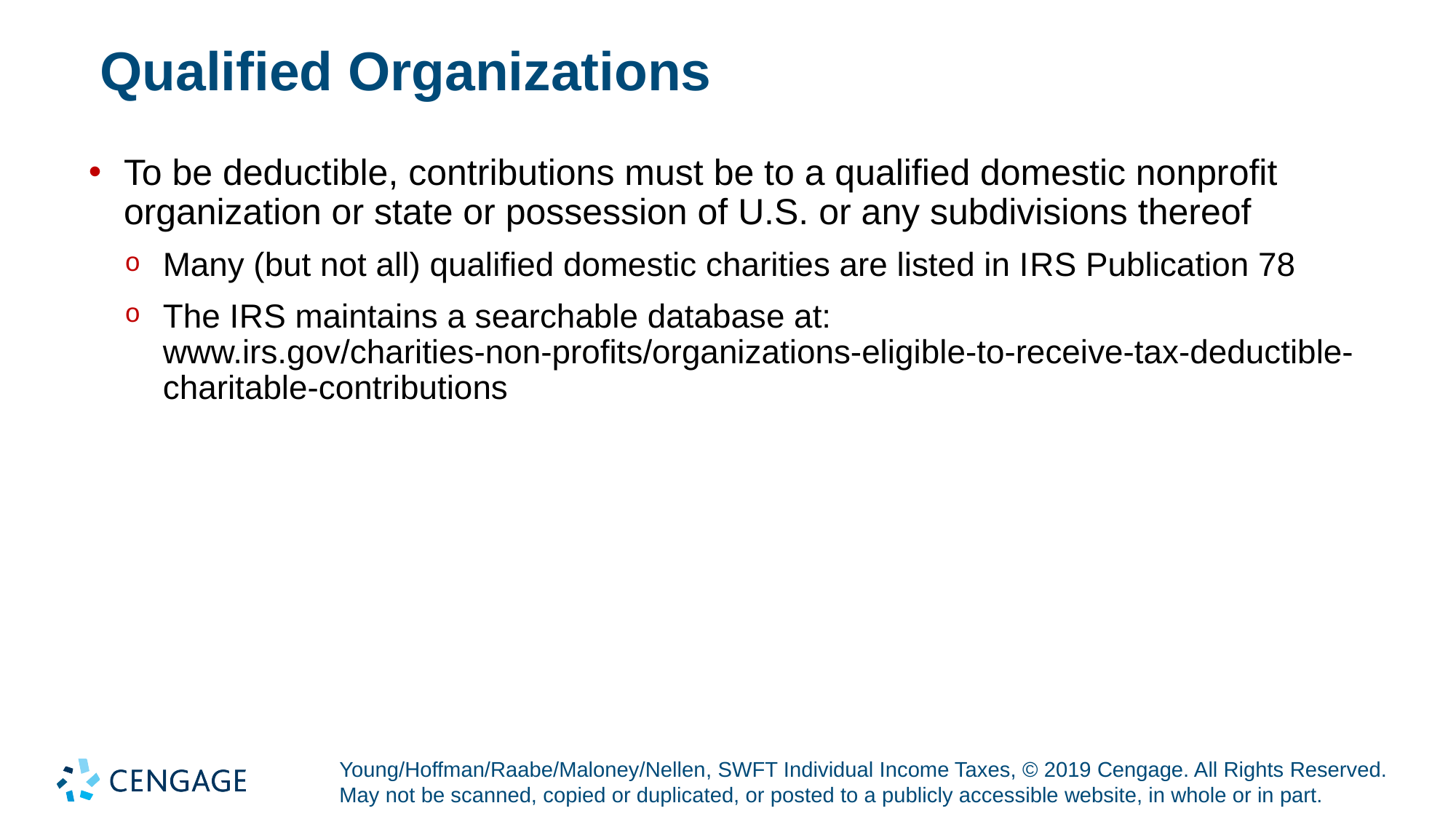

# Qualified Organizations
To be deductible, contributions must be to a qualified domestic nonprofit organization or state or possession of U.S. or any subdivisions thereof
Many (but not all) qualified domestic charities are listed in I R S Publication 78
The I R S maintains a searchable database at: www.irs.gov/charities-non-profits/organizations-eligible-to-receive-tax-deductible-charitable-contributions